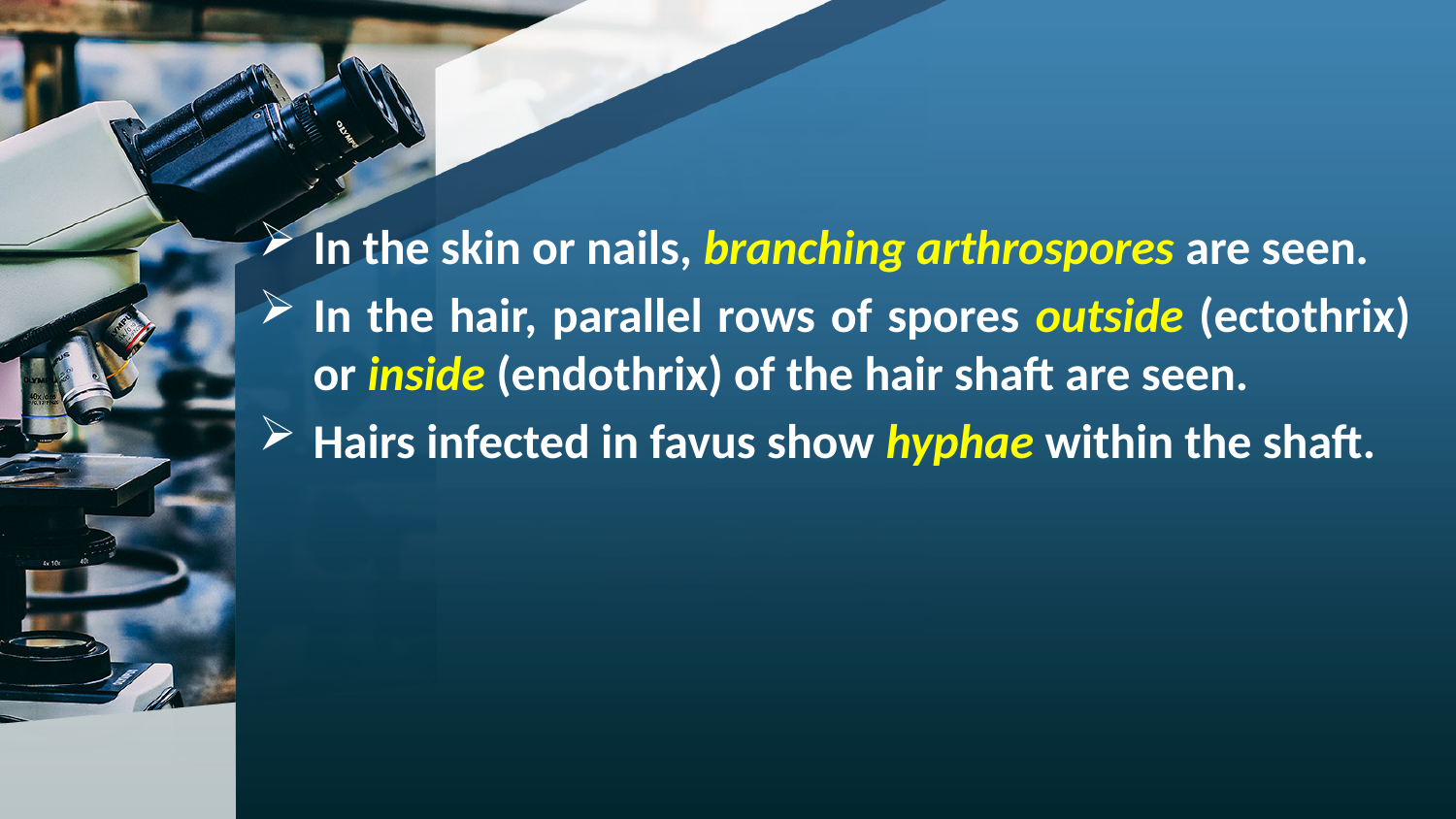

#
In the skin or nails, branching arthrospores are seen.
In the hair, parallel rows of spores outside (ectothrix) or inside (endothrix) of the hair shaft are seen.
Hairs infected in favus show hyphae within the shaft.